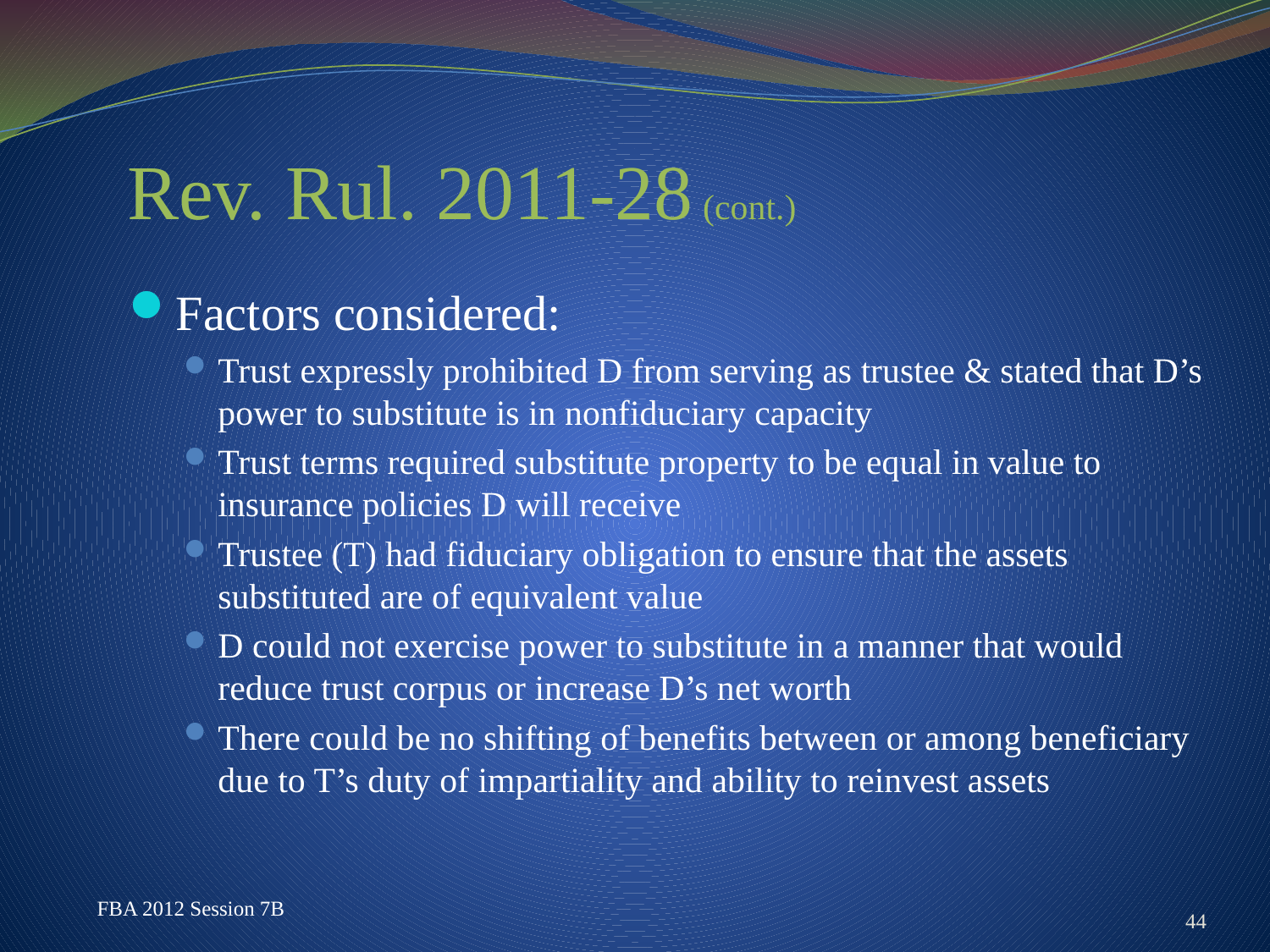

# Rev. Rul. 2011-28 (cont.)
Factors considered:
Trust expressly prohibited D from serving as trustee & stated that D’s power to substitute is in nonfiduciary capacity
Trust terms required substitute property to be equal in value to insurance policies D will receive
Trustee (T) had fiduciary obligation to ensure that the assets substituted are of equivalent value
D could not exercise power to substitute in a manner that would reduce trust corpus or increase D’s net worth
There could be no shifting of benefits between or among beneficiary due to T’s duty of impartiality and ability to reinvest assets

44
FBA 2012 Session 7B